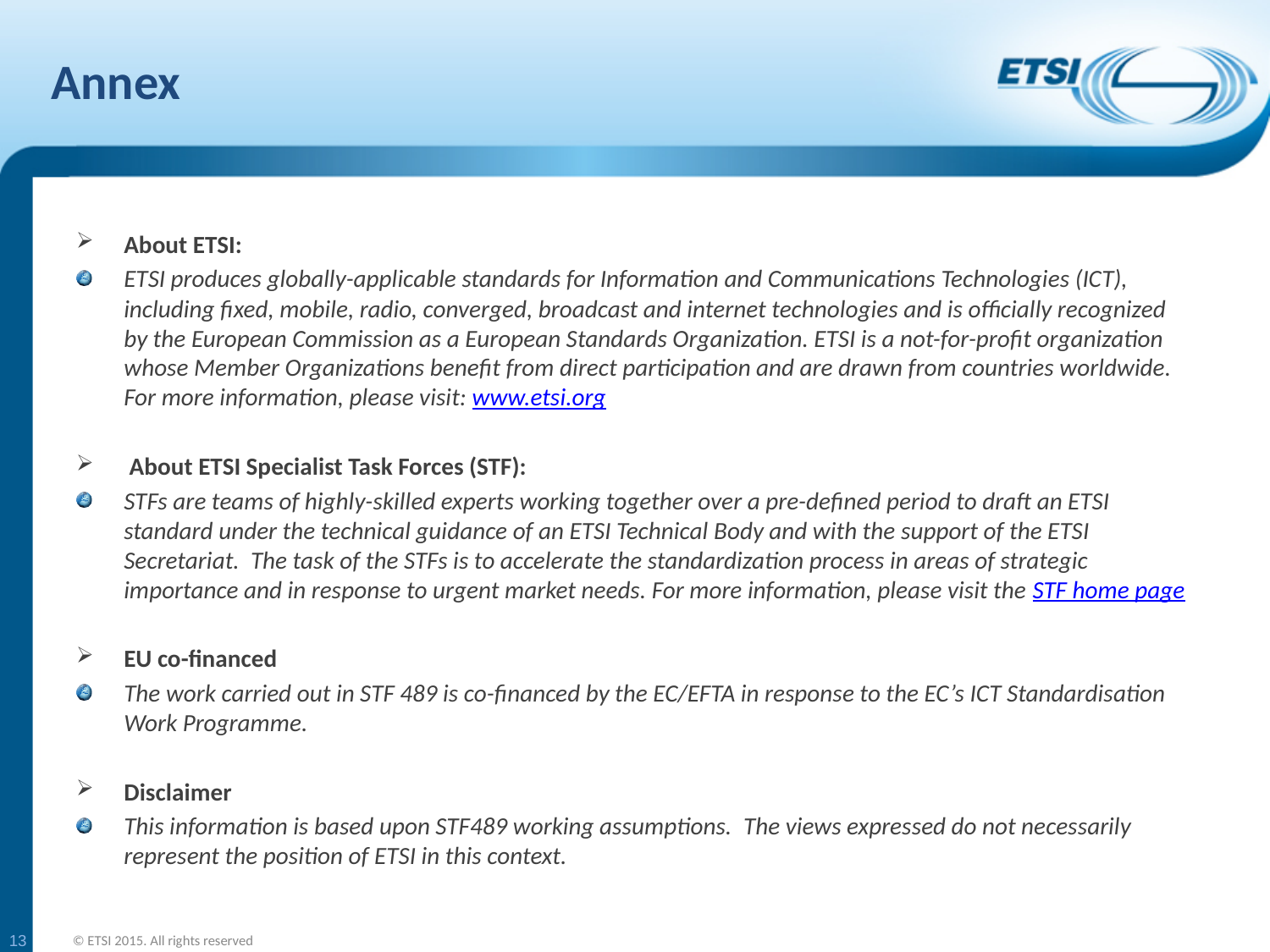

# Annex
About ETSI:
ETSI produces globally-applicable standards for Information and Communications Technologies (ICT), including fixed, mobile, radio, converged, broadcast and internet technologies and is officially recognized by the European Commission as a European Standards Organization. ETSI is a not-for-profit organization whose Member Organizations benefit from direct participation and are drawn from countries worldwide. For more information, please visit: www.etsi.org

 About ETSI Specialist Task Forces (STF):
STFs are teams of highly-skilled experts working together over a pre-defined period to draft an ETSI standard under the technical guidance of an ETSI Technical Body and with the support of the ETSI Secretariat.  The task of the STFs is to accelerate the standardization process in areas of strategic importance and in response to urgent market needs. For more information, please visit the STF home page

EU co-financed
The work carried out in STF 489 is co-financed by the EC/EFTA in response to the EC’s ICT Standardisation Work Programme.

Disclaimer
This information is based upon STF489 working assumptions.  The views expressed do not necessarily represent the position of ETSI in this context.

13
© ETSI 2015. All rights reserved